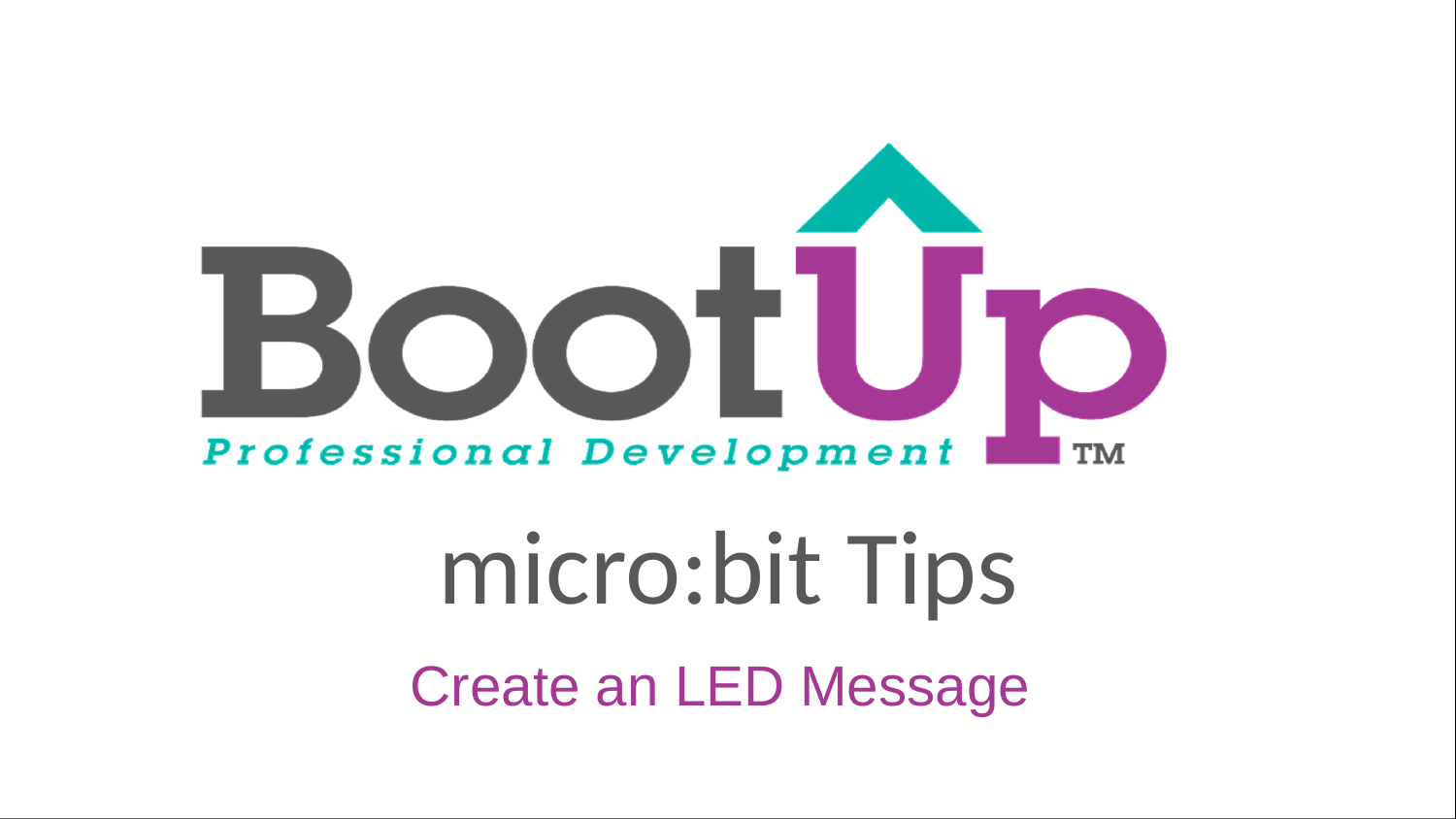

# micro:bit Tips
Create an LED Message